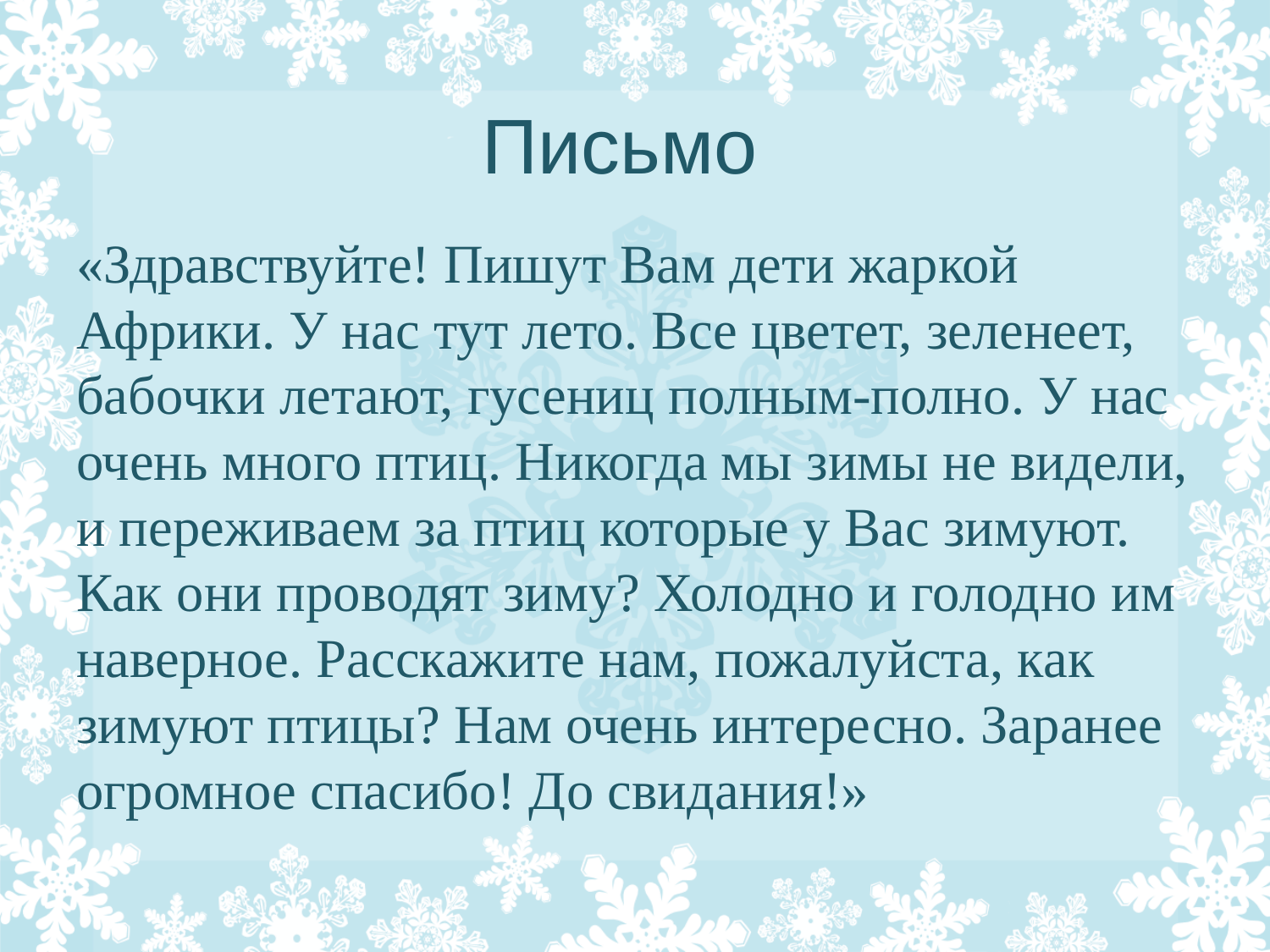

# Письмо
«Здравствуйте! Пишут Вам дети жаркой Африки. У нас тут лето. Все цветет, зеленеет, бабочки летают, гусениц полным-полно. У нас очень много птиц. Никогда мы зимы не видели, и переживаем за птиц которые у Вас зимуют. Как они проводят зиму? Холодно и голодно им наверное. Расскажите нам, пожалуйста, как зимуют птицы? Нам очень интересно. Заранее огромное спасибо! До свидания!»